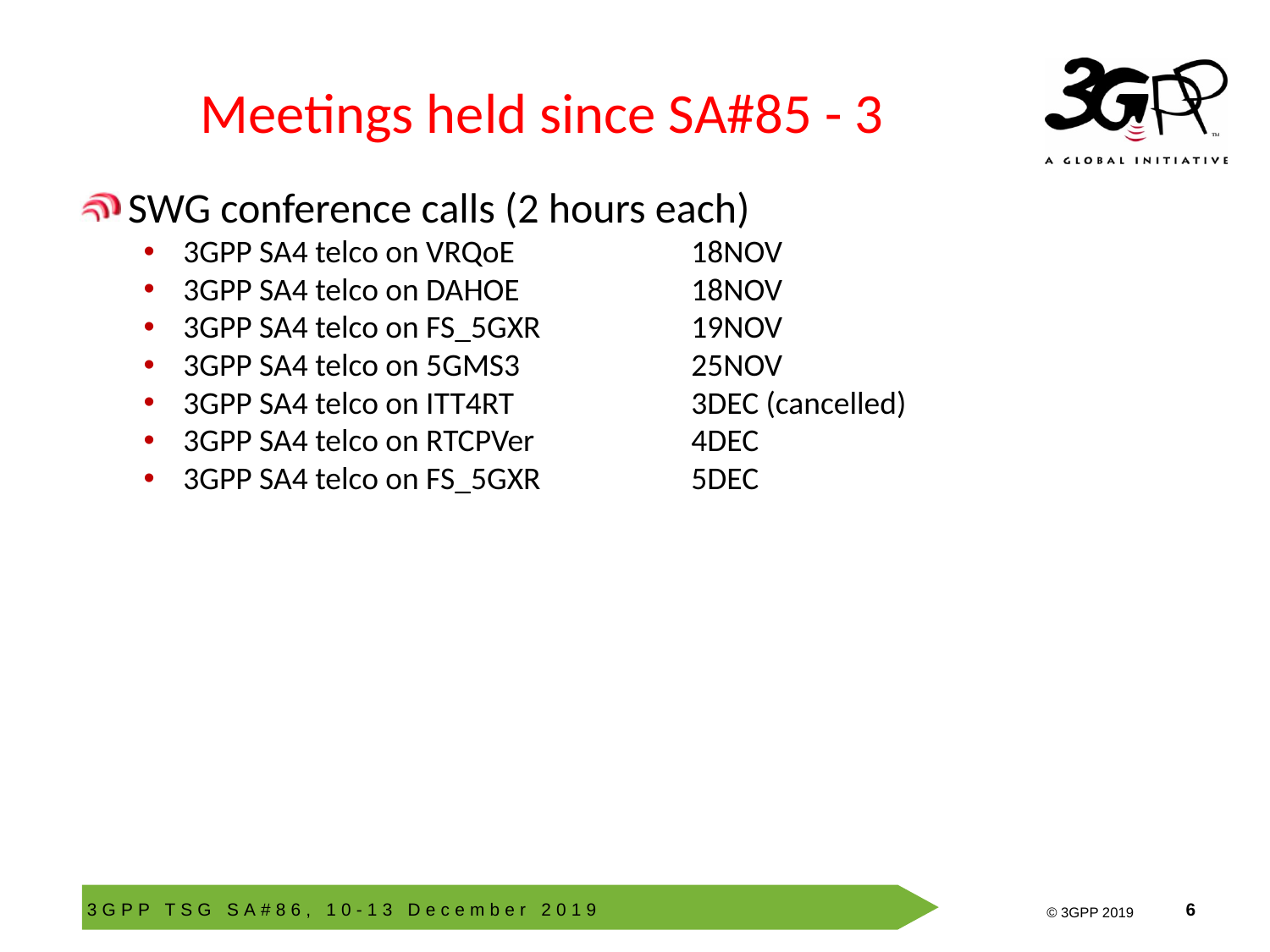

# Meetings held since SA#85 - 3
SWG conference calls (2 hours each)
3GPP SA4 telco on VRQoE		18NOV
3GPP SA4 telco on DAHOE		18NOV
3GPP SA4 telco on FS_5GXR		19NOV
3GPP SA4 telco on 5GMS3		25NOV
3GPP SA4 telco on ITT4RT		3DEC (cancelled)
3GPP SA4 telco on RTCPVer		4DEC
3GPP SA4 telco on FS_5GXR		5DEC